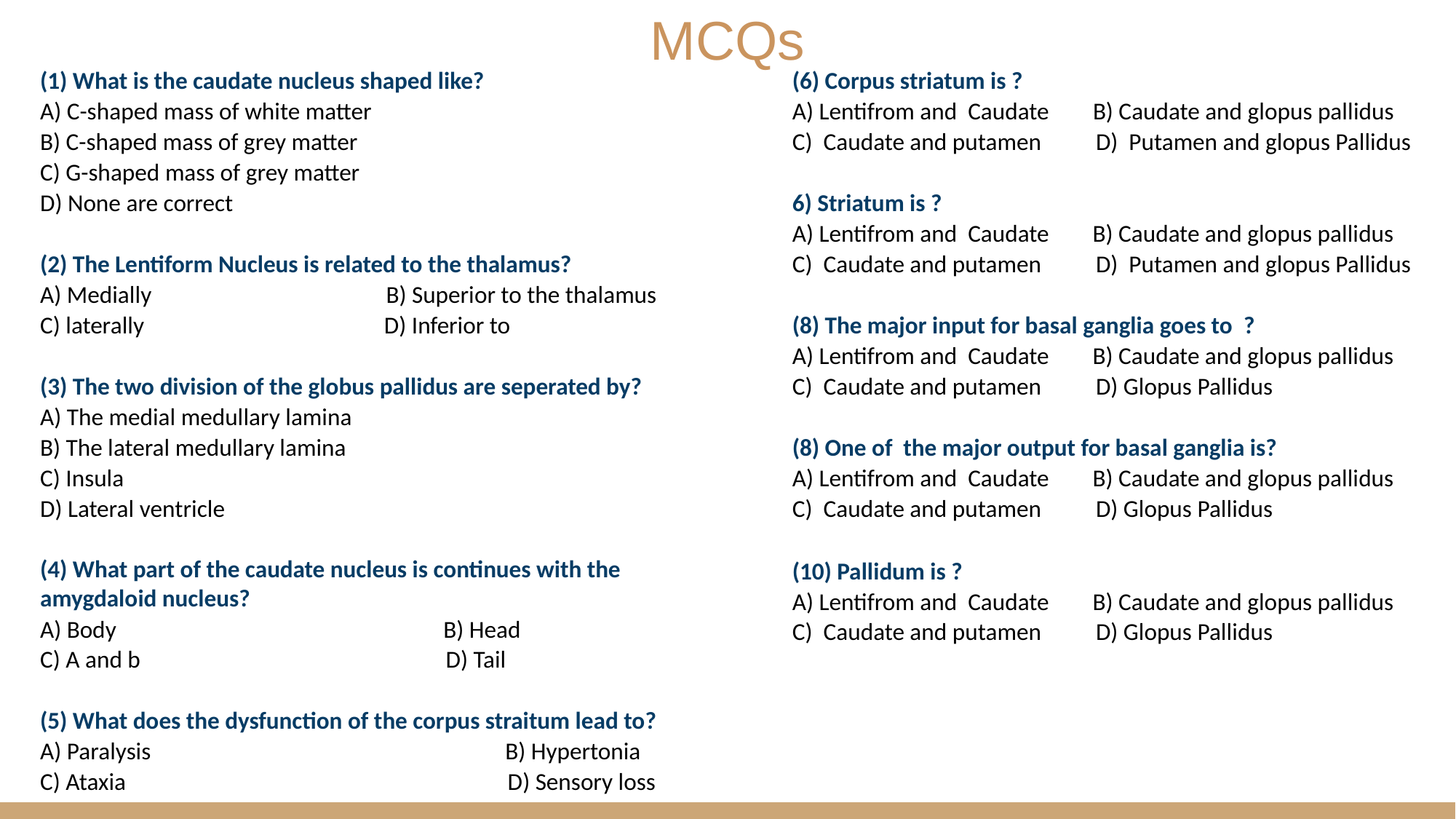

(1) What is the caudate nucleus shaped like?
A) C-shaped mass of white matter
B) C-shaped mass of grey matter
C) G-shaped mass of grey matter
D) None are correct

(2) The Lentiform Nucleus is related to the thalamus?
A) Medially                                           B) Superior to the thalamus
C) laterally                                            D) Inferior to

(3) The two division of the globus pallidus are seperated by?
A) The medial medullary lamina
B) The lateral medullary lamina
C) Insula
D) Lateral ventricle

(4) What part of the caudate nucleus is continues with the amygdaloid nucleus?
A) Body                                                            B) Head
C) A and b                                                        D) Tail

(5) What does the dysfunction of the corpus straitum lead to?
A) Paralysis                                                                 B) Hypertonia
C) Ataxia                                                                      D) Sensory loss
(6) Corpus striatum is ?
A) Lentifrom and  Caudate        B) Caudate and glopus pallidus
C)  Caudate and putamen          D)  Putamen and glopus Pallidus

6) Striatum is ?
A) Lentifrom and  Caudate        B) Caudate and glopus pallidus
C)  Caudate and putamen          D)  Putamen and glopus Pallidus

(8) The major input for basal ganglia goes to  ?
A) Lentifrom and  Caudate        B) Caudate and glopus pallidus
C)  Caudate and putamen          D) Glopus Pallidus

(8) One of  the major output for basal ganglia is?
A) Lentifrom and  Caudate        B) Caudate and glopus pallidus
C)  Caudate and putamen          D) Glopus Pallidus

(10) Pallidum is ?
A) Lentifrom and  Caudate        B) Caudate and glopus pallidus
C)  Caudate and putamen          D) Glopus Pallidus